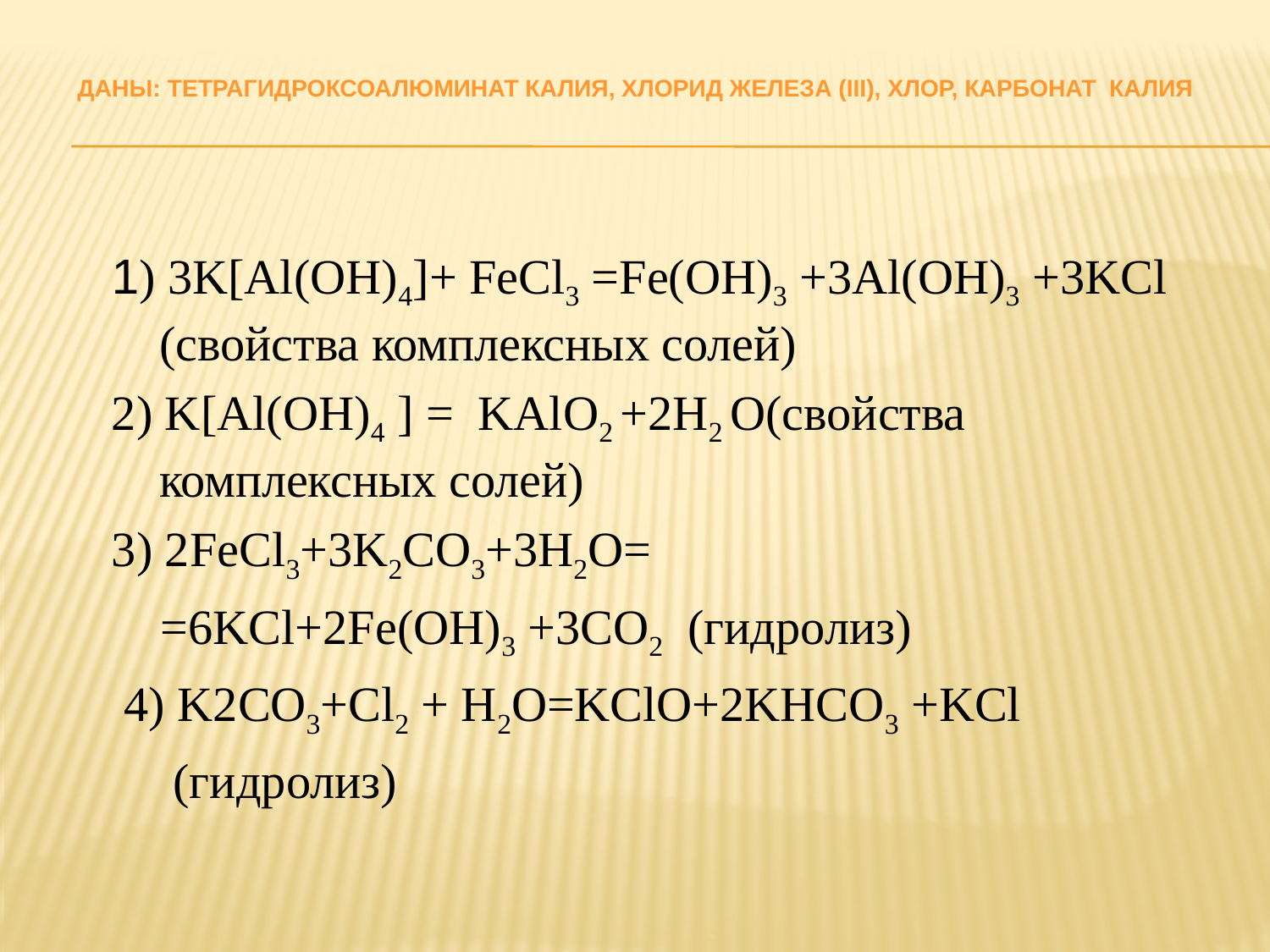

# Даны: Тетрагидроксоалюминат калия, хлорид железа (III), хлор, карбонат  калия
1) 3K[Al(OH)4]+ FeCl3 =Fe(OH)3 +3Al(OH)3 +3KCl (свойства комплексных солей)
2) K[Al(OH)4 ] =  KAlO2 +2H2 O(свойства комплексных солей)
3) 2FeCl3+3K2CO3+3Н2О=
    =6KCl+2Fe(OH)3 +3CO2  (гидролиз)
 4) K2CO3+Cl2 + H2O=KClO+2KHCO3 +KCl
     (гидролиз)